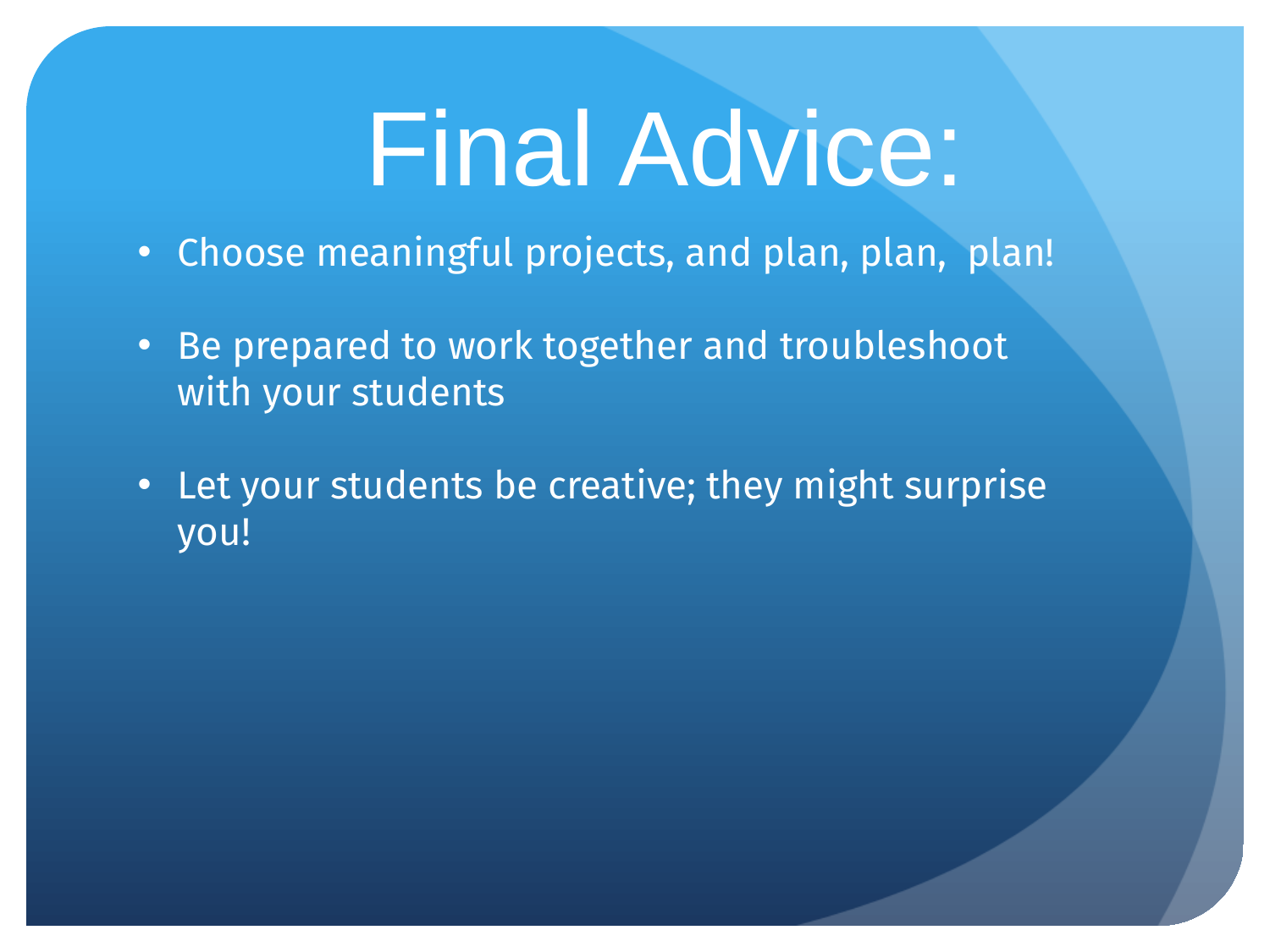

Final Advice:
Choose meaningful projects, and plan, plan,  plan!

Be prepared to work together and troubleshoot with your students

Let your students be creative; they might surprise you!